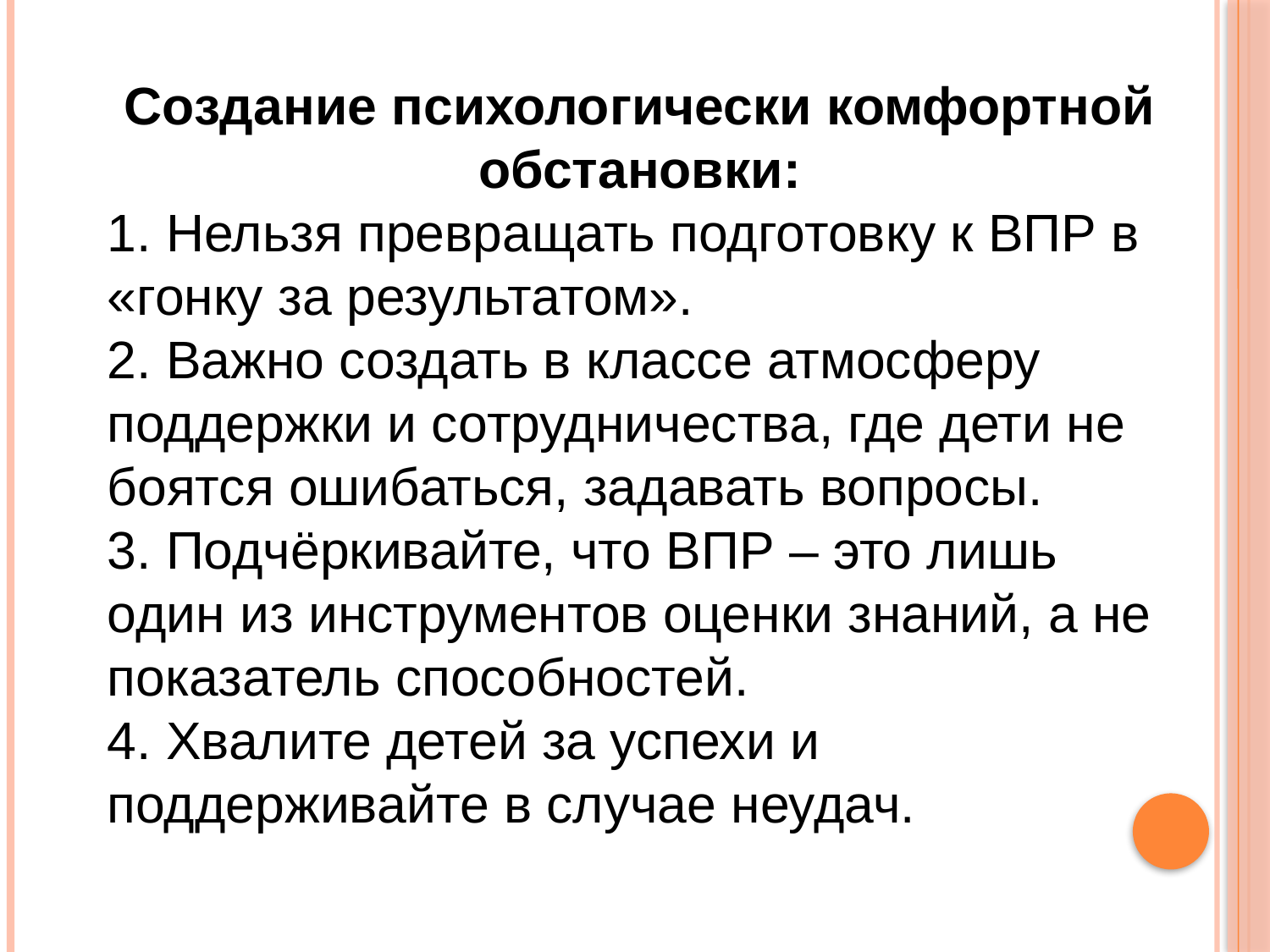

Создание психологически комфортной обстановки:
1. Нельзя превращать подготовку к ВПР в «гонку за результатом».
2. Важно создать в классе атмосферу поддержки и сотрудничества, где дети не боятся ошибаться, задавать вопросы.
3. Подчёркивайте, что ВПР – это лишь один из инструментов оценки знаний, а не показатель способностей.
4. Хвалите детей за успехи и поддерживайте в случае неудач.